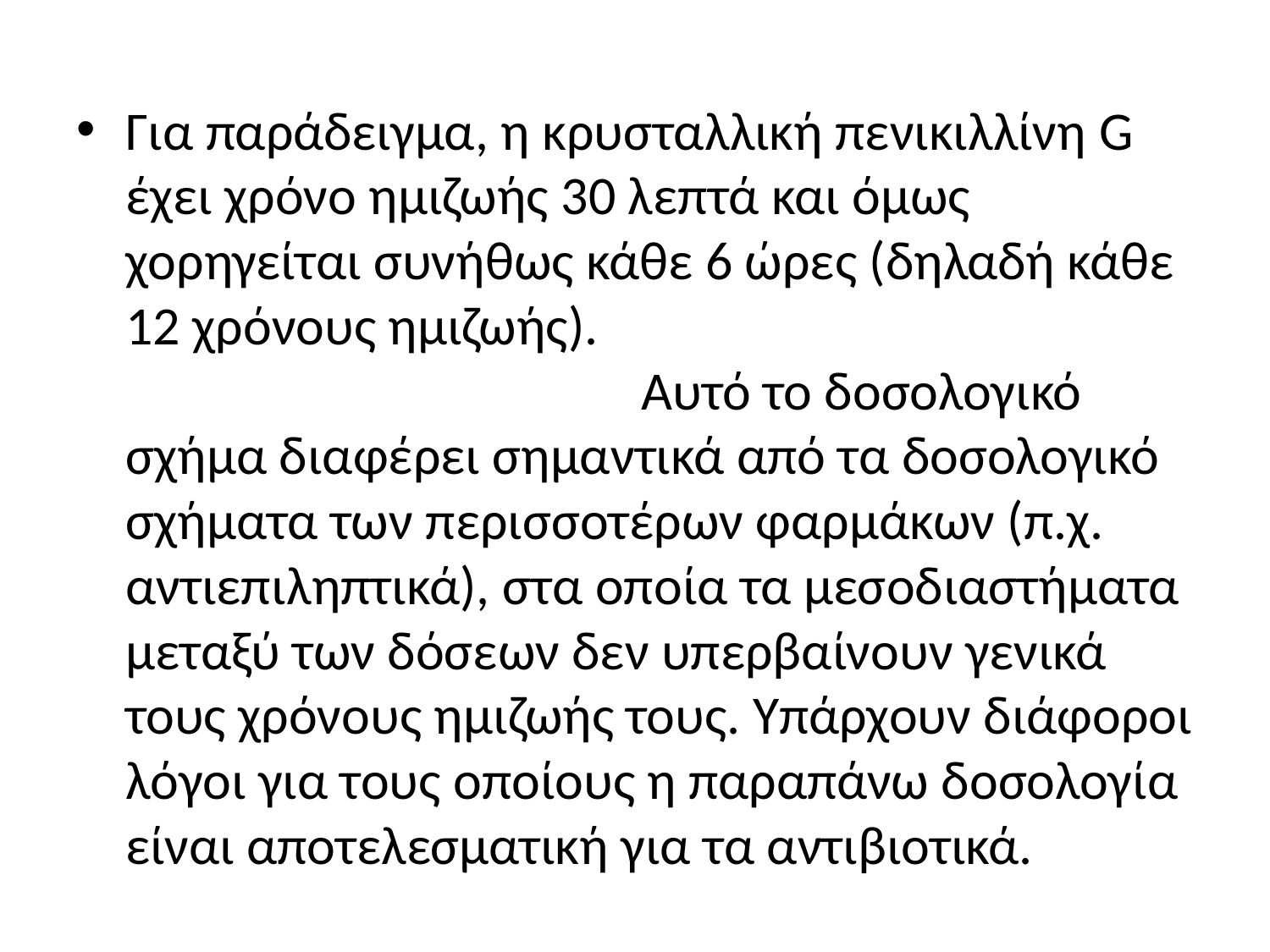

Για παράδειγμα, η κρυσταλλική πενικιλλίνη G έχει χρόνο ημιζωής 30 λεπτά και όμως χορηγείται συνήθως κάθε 6 ώρες (δηλαδή κάθε 12 χρόνους ημιζωής).                                                                                           Αυτό το δοσολογικό σχήμα διαφέρει σημαντικά από τα δοσολογικό σχήματα των περισσοτέρων φαρμάκων (π.χ. αντιεπιληπτικά), στα οποία τα μεσοδιαστήματα μεταξύ των δόσεων δεν υπερβαίνουν γενικά τους χρόνους ημιζωής τους. Υπάρχουν διάφοροι λόγοι για τους οποίους η παραπάνω δοσολογία είναι αποτελεσματική για τα αντιβιοτικά.